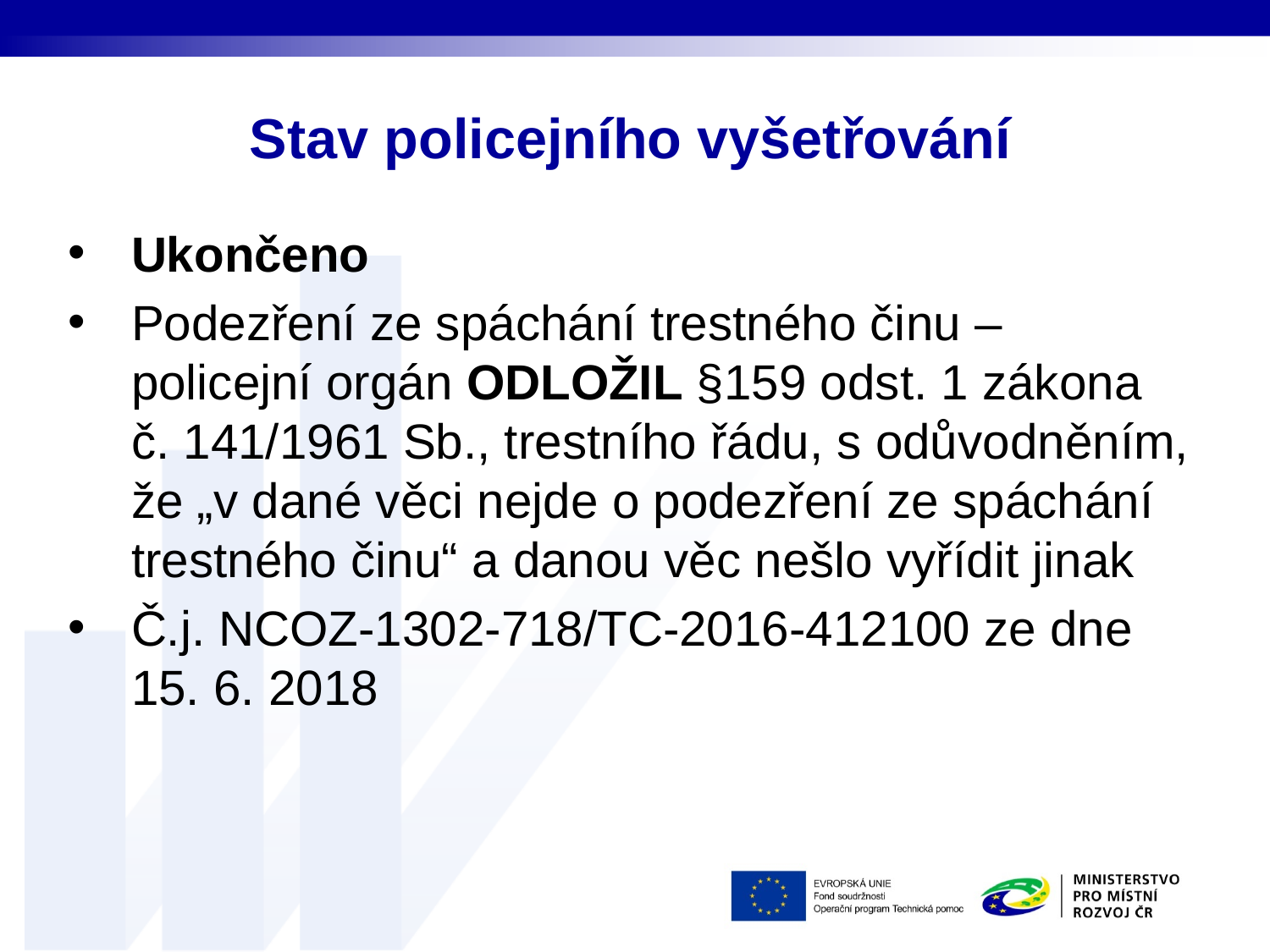

# Stav policejního vyšetřování
Ukončeno
Podezření ze spáchání trestného činu – policejní orgán ODLOŽIL §159 odst. 1 zákona č. 141/1961 Sb., trestního řádu, s odůvodněním, že „v dané věci nejde o podezření ze spáchání trestného činu“ a danou věc nešlo vyřídit jinak
Č.j. NCOZ-1302-718/TC-2016-412100 ze dne 15. 6. 2018